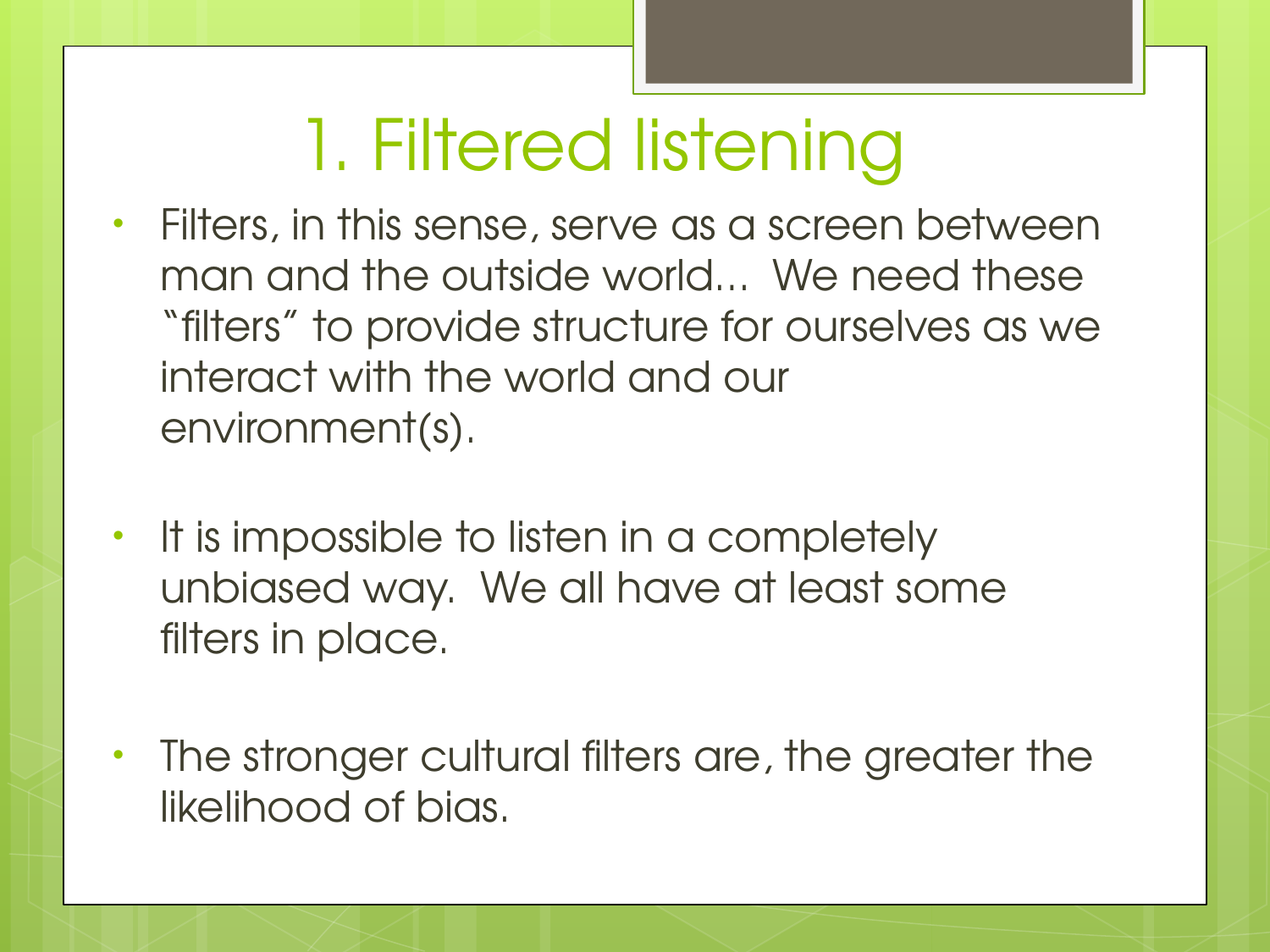

# 1. Filtered listening
Filters, in this sense, serve as a screen between man and the outside world…  We need these “filters” to provide structure for ourselves as we interact with the world and our environment(s).

It is impossible to listen in a completely unbiased way.  We all have at least some filters in place.

The stronger cultural filters are, the greater the likelihood of bias.